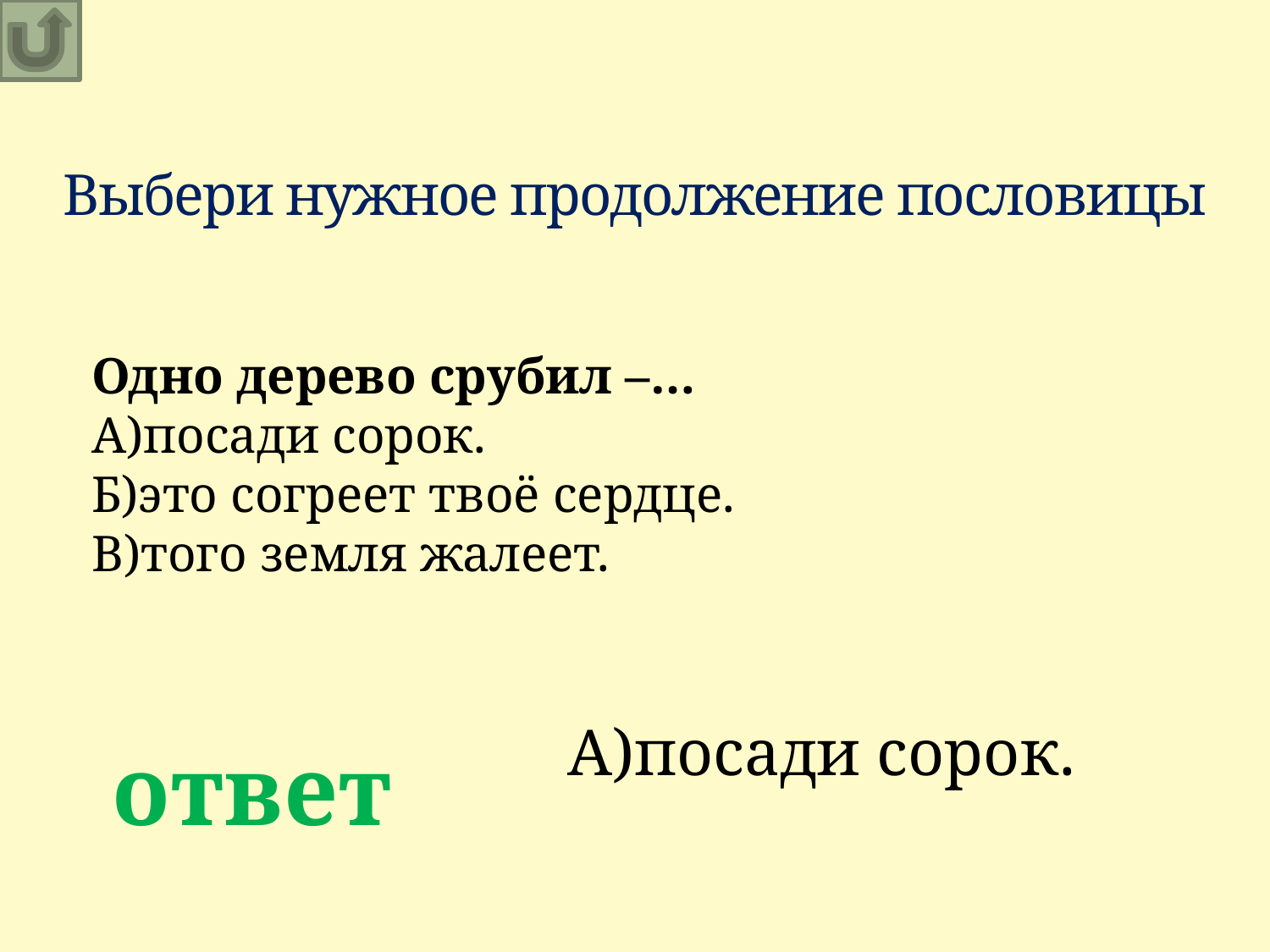

Выбери нужное продолжение пословицы
Одно дерево срубил –…
А)посади сорок.
Б)это согреет твоё сердце.
В)того земля жалеет.
А)посади сорок.
ответ